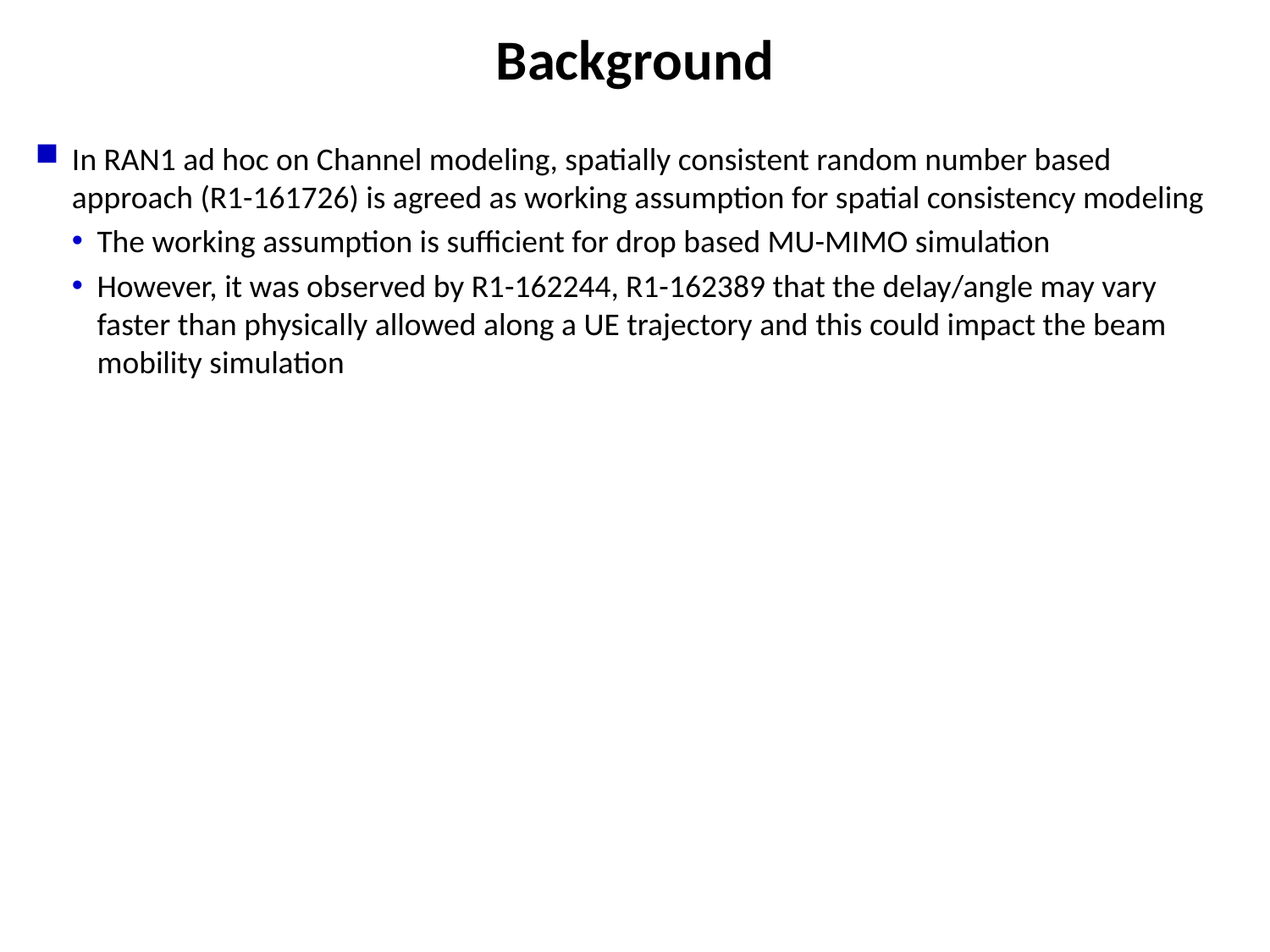

# Background
In RAN1 ad hoc on Channel modeling, spatially consistent random number based approach (R1-161726) is agreed as working assumption for spatial consistency modeling
The working assumption is sufficient for drop based MU-MIMO simulation
However, it was observed by R1-162244, R1-162389 that the delay/angle may vary faster than physically allowed along a UE trajectory and this could impact the beam mobility simulation